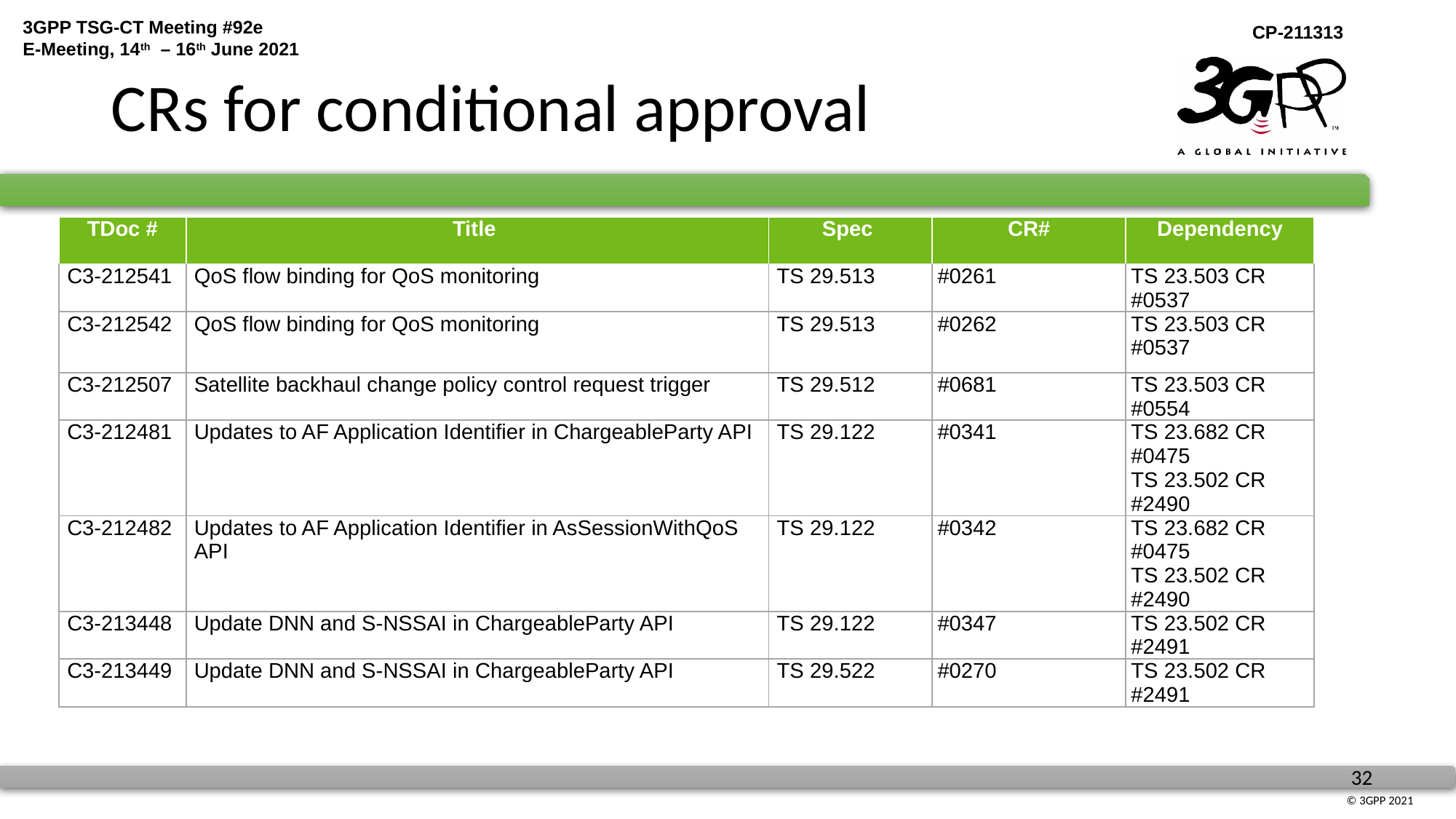

# CRs for conditional approval
| TDoc # | Title | Spec | CR# | Dependency |
| --- | --- | --- | --- | --- |
| C3-212541 | QoS flow binding for QoS monitoring | TS 29.513 | #0261 | TS 23.503 CR #0537 |
| C3-212542 | QoS flow binding for QoS monitoring | TS 29.513 | #0262 | TS 23.503 CR #0537 |
| C3-212507 | Satellite backhaul change policy control request trigger | TS 29.512 | #0681 | TS 23.503 CR #0554 |
| C3-212481 | Updates to AF Application Identifier in ChargeableParty API | TS 29.122 | #0341 | TS 23.682 CR #0475 TS 23.502 CR #2490 |
| C3-212482 | Updates to AF Application Identifier in AsSessionWithQoS API | TS 29.122 | #0342 | TS 23.682 CR #0475 TS 23.502 CR #2490 |
| C3-213448 | Update DNN and S-NSSAI in ChargeableParty API | TS 29.122 | #0347 | TS 23.502 CR #2491 |
| C3-213449 | Update DNN and S-NSSAI in ChargeableParty API | TS 29.522 | #0270 | TS 23.502 CR #2491 |